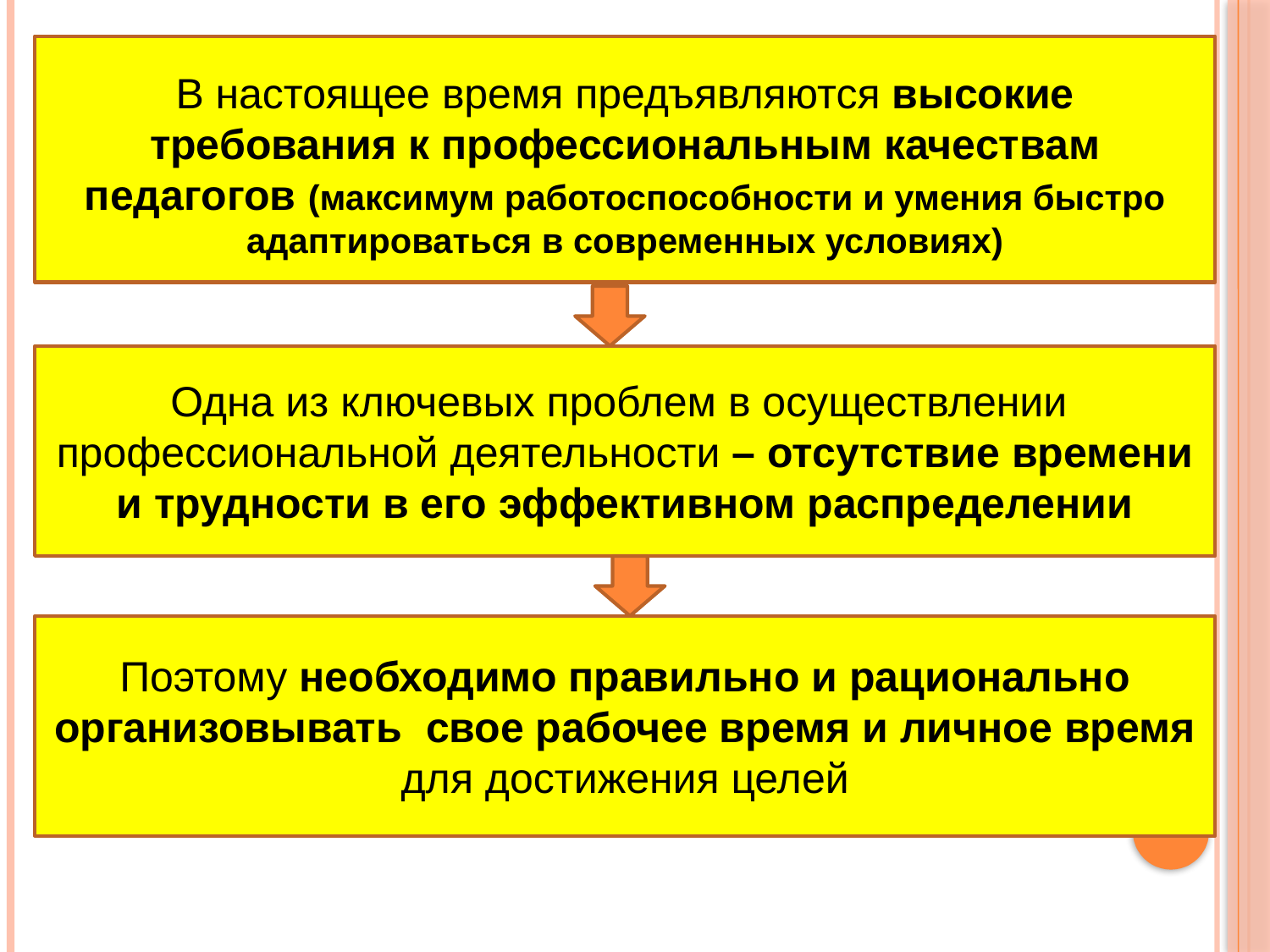

В настоящее время предъявляются высокие требования к профессиональным качествам педагогов (максимум работоспособности и умения быстро адаптироваться в современных условиях)

#

Одна из ключевых проблем в осуществлении  профессиональной деятельности – отсутствие времени и трудности в его эффективном распределении

Поэтому необходимо правильно и рационально организовывать  свое рабочее время и личное время для достижения целей